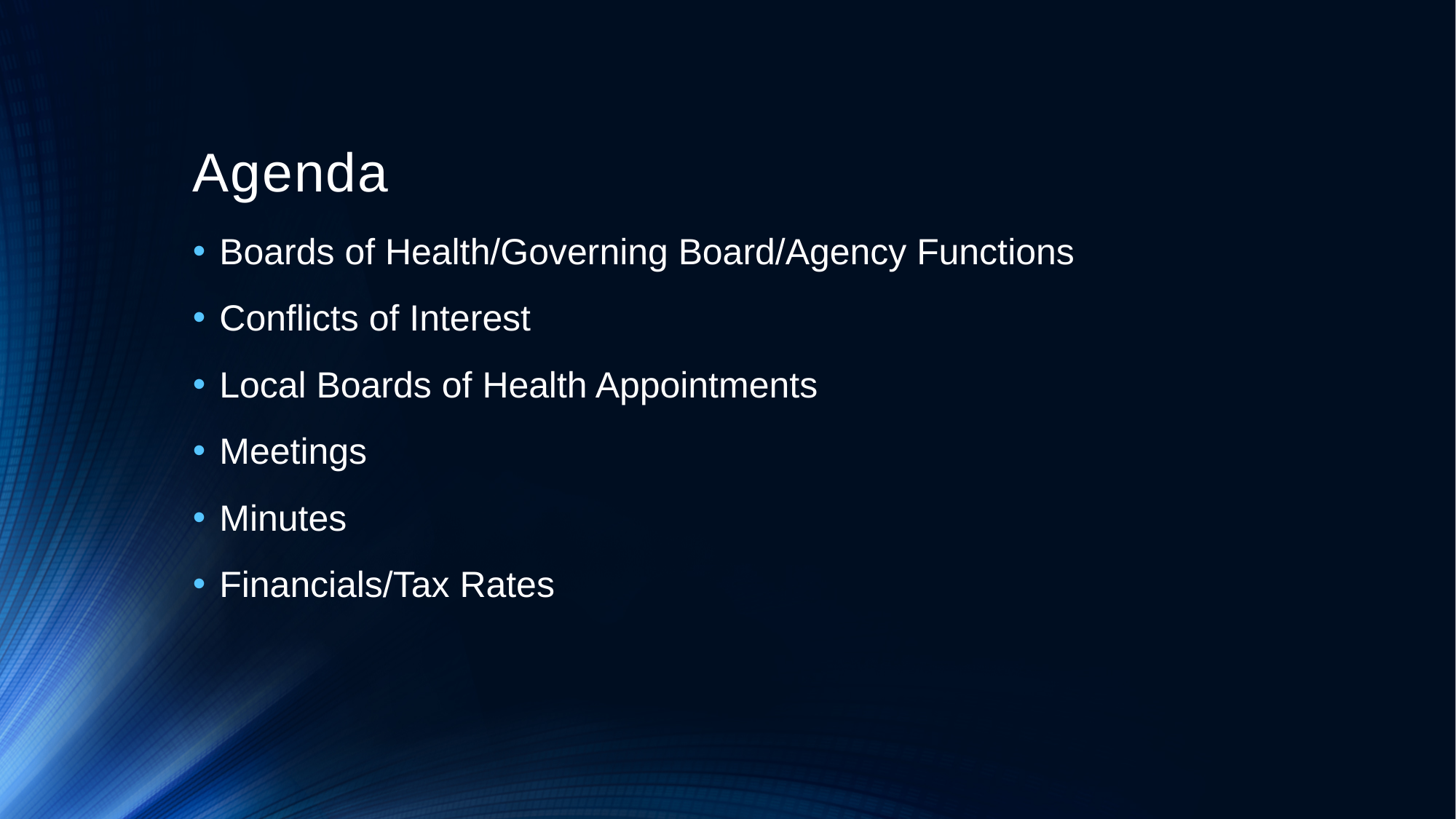

# Agenda
Boards of Health/Governing Board/Agency Functions
Conflicts of Interest
Local Boards of Health Appointments
Meetings
Minutes
Financials/Tax Rates